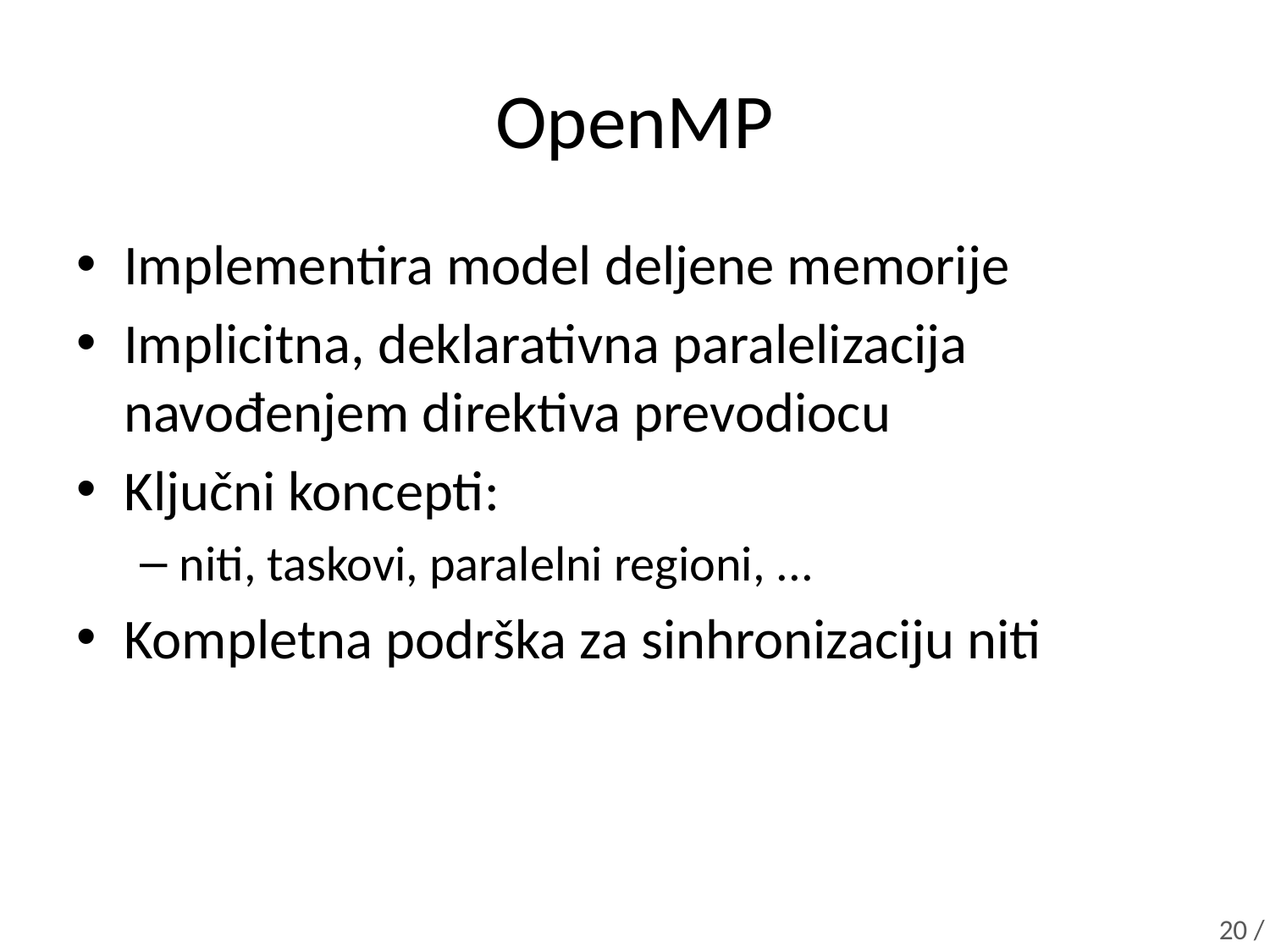

# OpenMP
Implementira model deljene memorije
Implicitna, deklarativna paralelizacija
navođenjem direktiva prevodiocu
Ključni koncepti:
niti, taskovi, paralelni regioni, ...
Kompletna podrška za sinhronizaciju niti